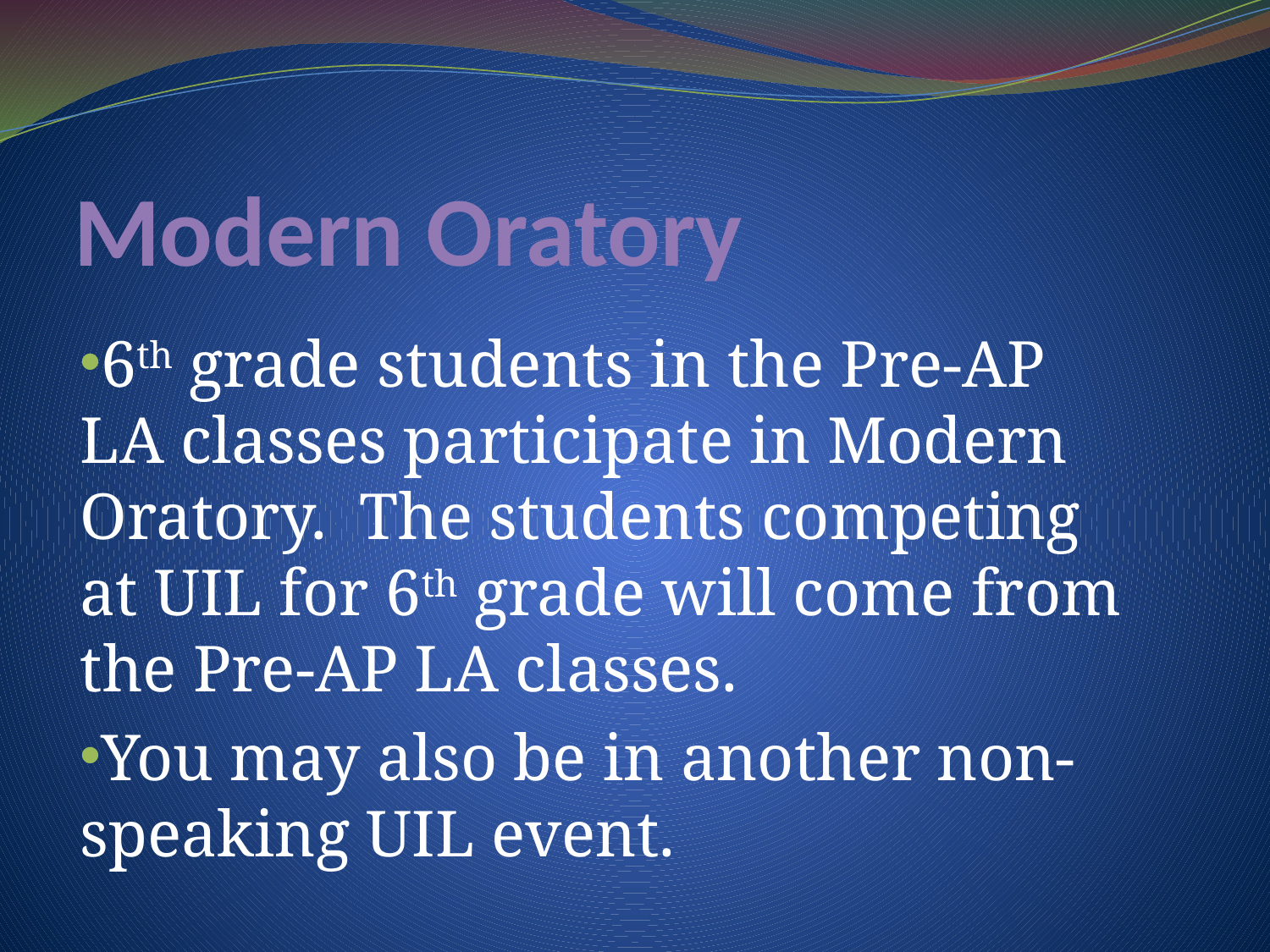

# Modern Oratory
6th grade students in the Pre-AP LA classes participate in Modern Oratory.  The students competing at UIL for 6th grade will come from the Pre-AP LA classes.
You may also be in another non-speaking UIL event.